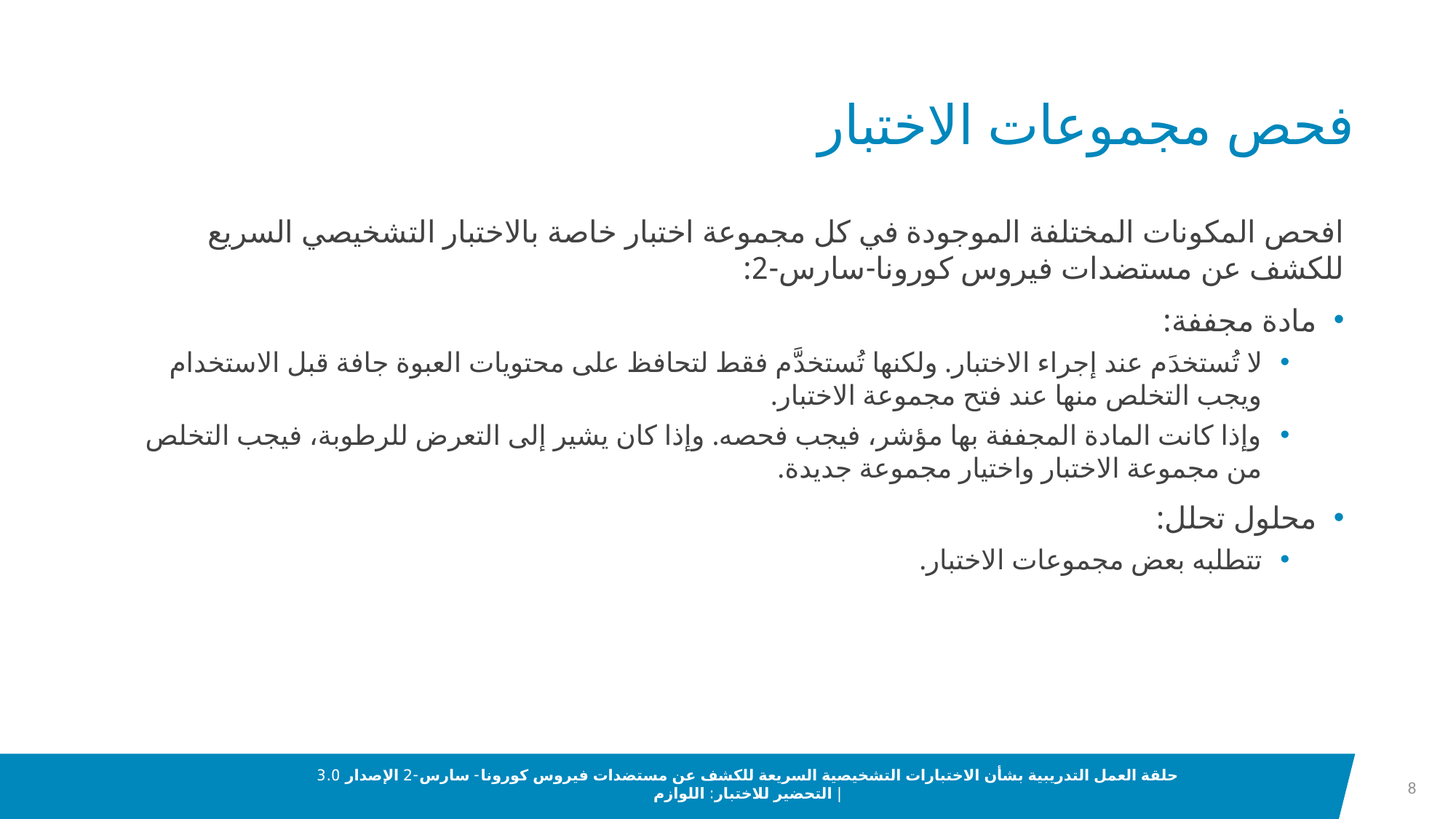

# فحص مجموعات الاختبار
افحص المكونات المختلفة الموجودة في كل مجموعة اختبار خاصة بالاختبار التشخيصي السريع للكشف عن مستضدات فيروس كورونا-سارس-2:
مادة مجففة:
لا تُستخدَم عند إجراء الاختبار. ولكنها تُستخدَّم فقط لتحافظ على محتويات العبوة جافة قبل الاستخدام ويجب التخلص منها عند فتح مجموعة الاختبار.
وإذا كانت المادة المجففة بها مؤشر، فيجب فحصه. وإذا كان يشير إلى التعرض للرطوبة، فيجب التخلص من مجموعة الاختبار واختيار مجموعة جديدة.
محلول تحلل:
تتطلبه بعض مجموعات الاختبار.

حلقة العمل التدريبية بشأن الاختبارات التشخيصية السريعة للكشف عن مستضدات فيروس كورونا- سارس-2 الإصدار 3.0 | التحضير للاختبار: اللوازم
8